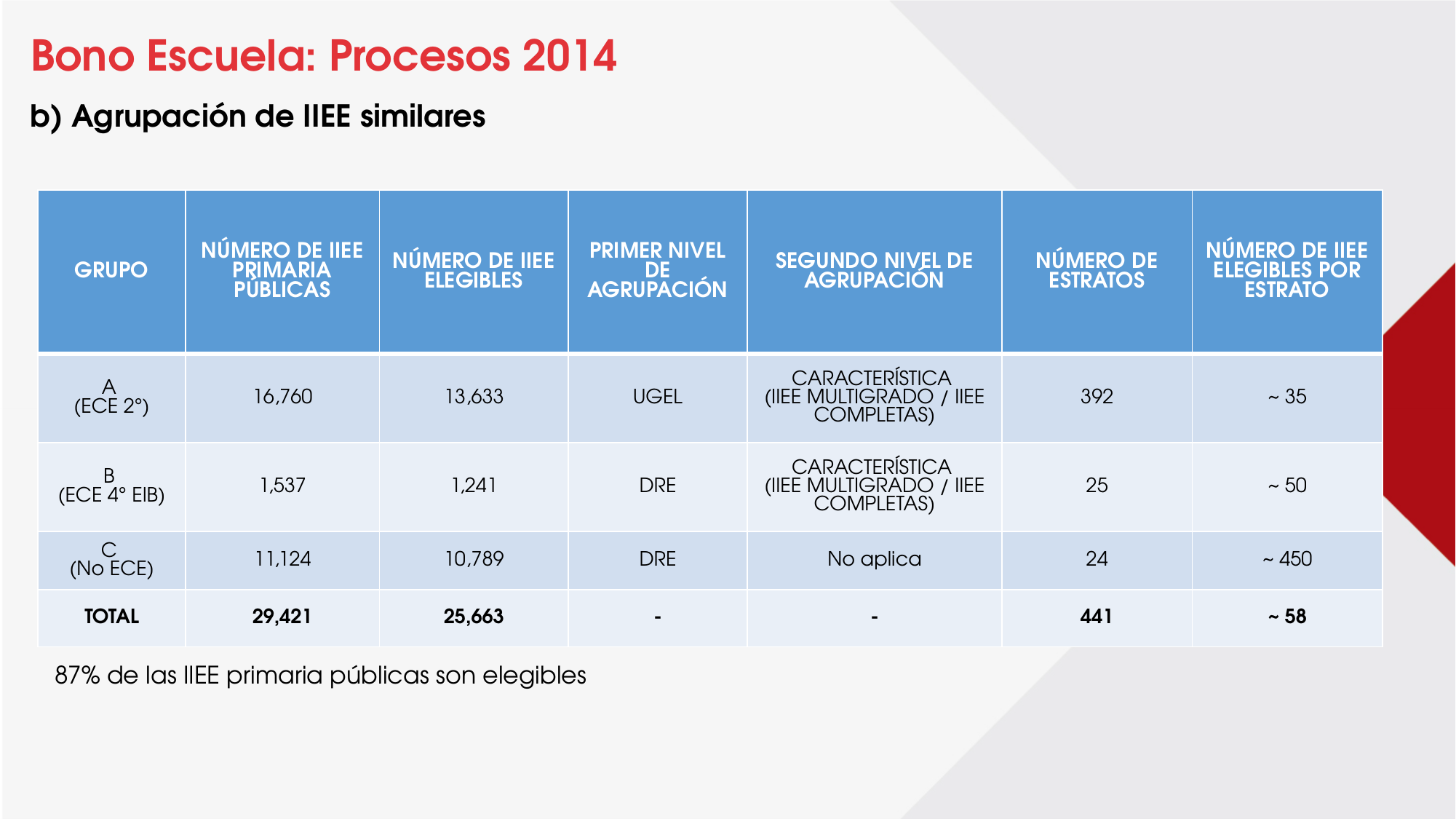

Bono Escuela: Procesos 2014
b) Agrupación de IIEE similares
| GRUPO | NÚMERO DE IIEE PRIMARIA PÚBLICAS | NÚMERO DE IIEE ELEGIBLES | PRIMER NIVEL DE AGRUPACIÓN | SEGUNDO NIVEL DE AGRUPACIÓN | NÚMERO DE ESTRATOS | NÚMERO DE IIEE ELEGIBLES POR ESTRATO |
| --- | --- | --- | --- | --- | --- | --- |
| A (ECE 2°) | 16,760 | 13,633 | UGEL | CARACTERÍSTICA (IIEE MULTIGRADO / IIEE COMPLETAS) | 392 | ~ 35 |
| B (ECE 4° EIB) | 1,537 | 1,241 | DRE | CARACTERÍSTICA (IIEE MULTIGRADO / IIEE COMPLETAS) | 25 | ~ 50 |
| C (No ECE) | 11,124 | 10,789 | DRE | No aplica | 24 | ~ 450 |
| TOTAL | 29,421 | 25,663 | - | - | 441 | ~ 58 |
87% de las IIEE primaria públicas son elegibles